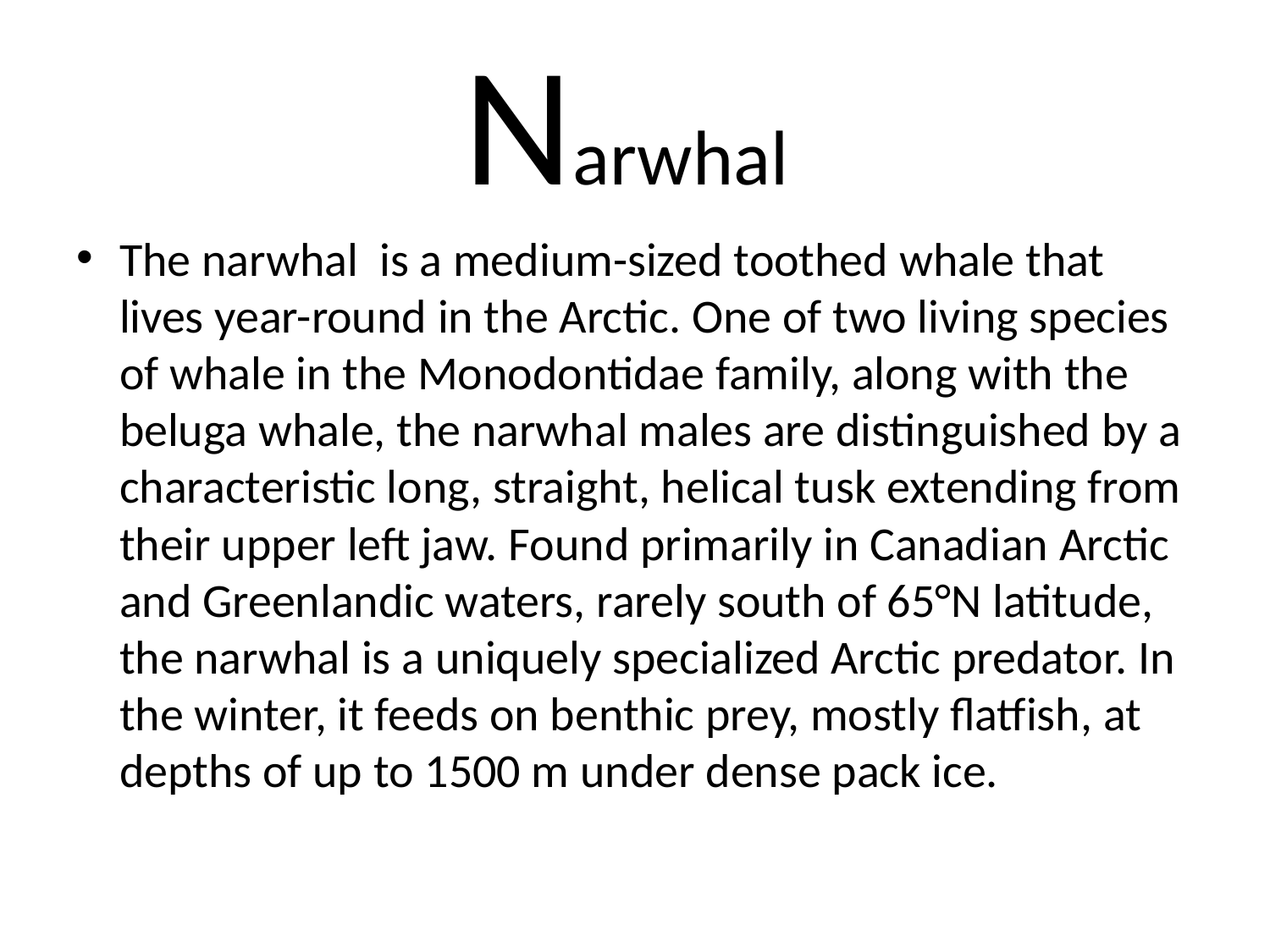

# Narwhal
The narwhal  is a medium-sized toothed whale that lives year-round in the Arctic. One of two living species of whale in the Monodontidae family, along with the beluga whale, the narwhal males are distinguished by a characteristic long, straight, helical tusk extending from their upper left jaw. Found primarily in Canadian Arctic and Greenlandic waters, rarely south of 65°N latitude, the narwhal is a uniquely specialized Arctic predator. In the winter, it feeds on benthic prey, mostly flatfish, at depths of up to 1500 m under dense pack ice.